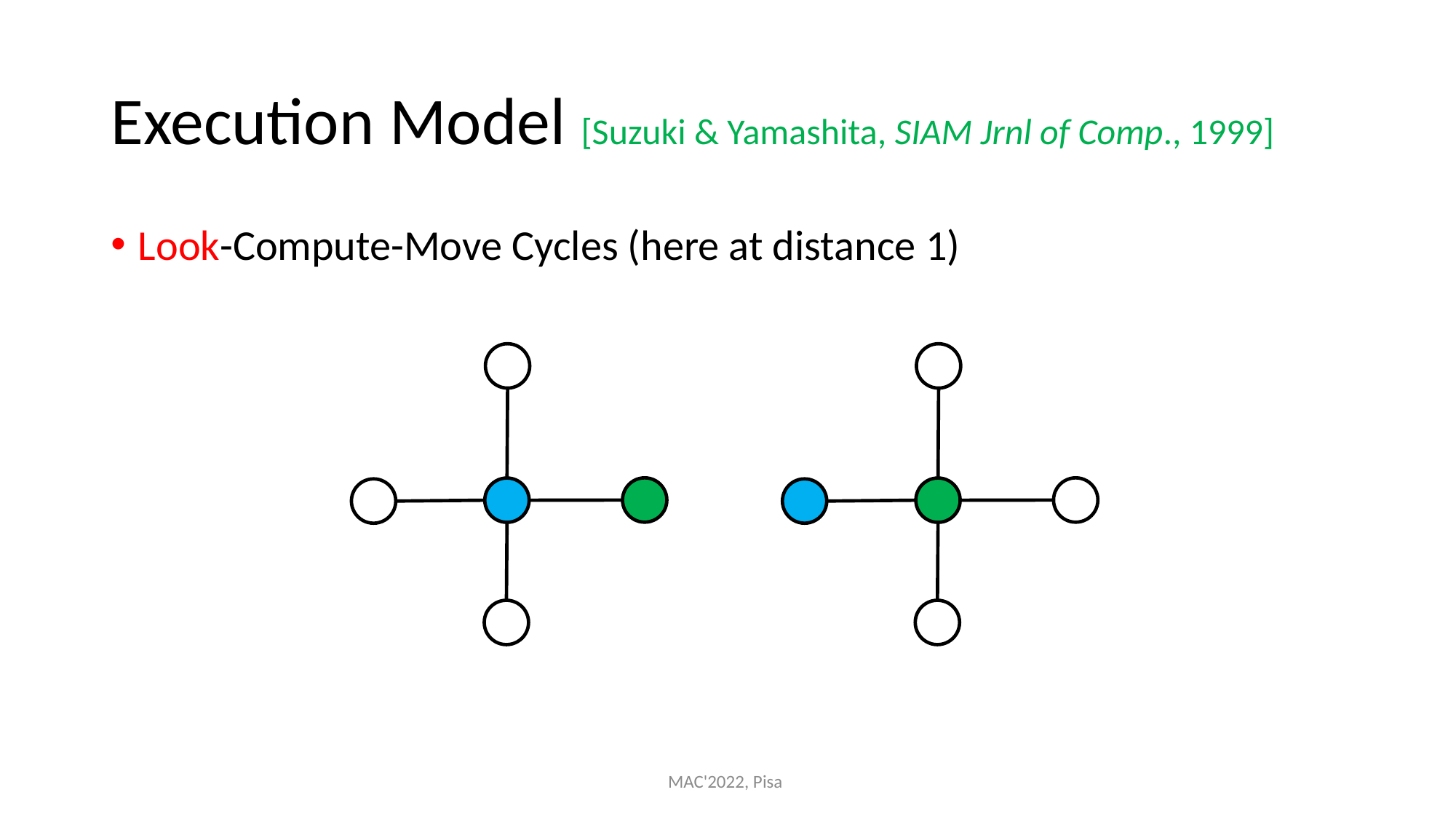

# Execution Model [Suzuki & Yamashita, SIAM Jrnl of Comp., 1999]
Look-Compute-Move Cycles (here at distance 1)

MAC'2022, Pisa